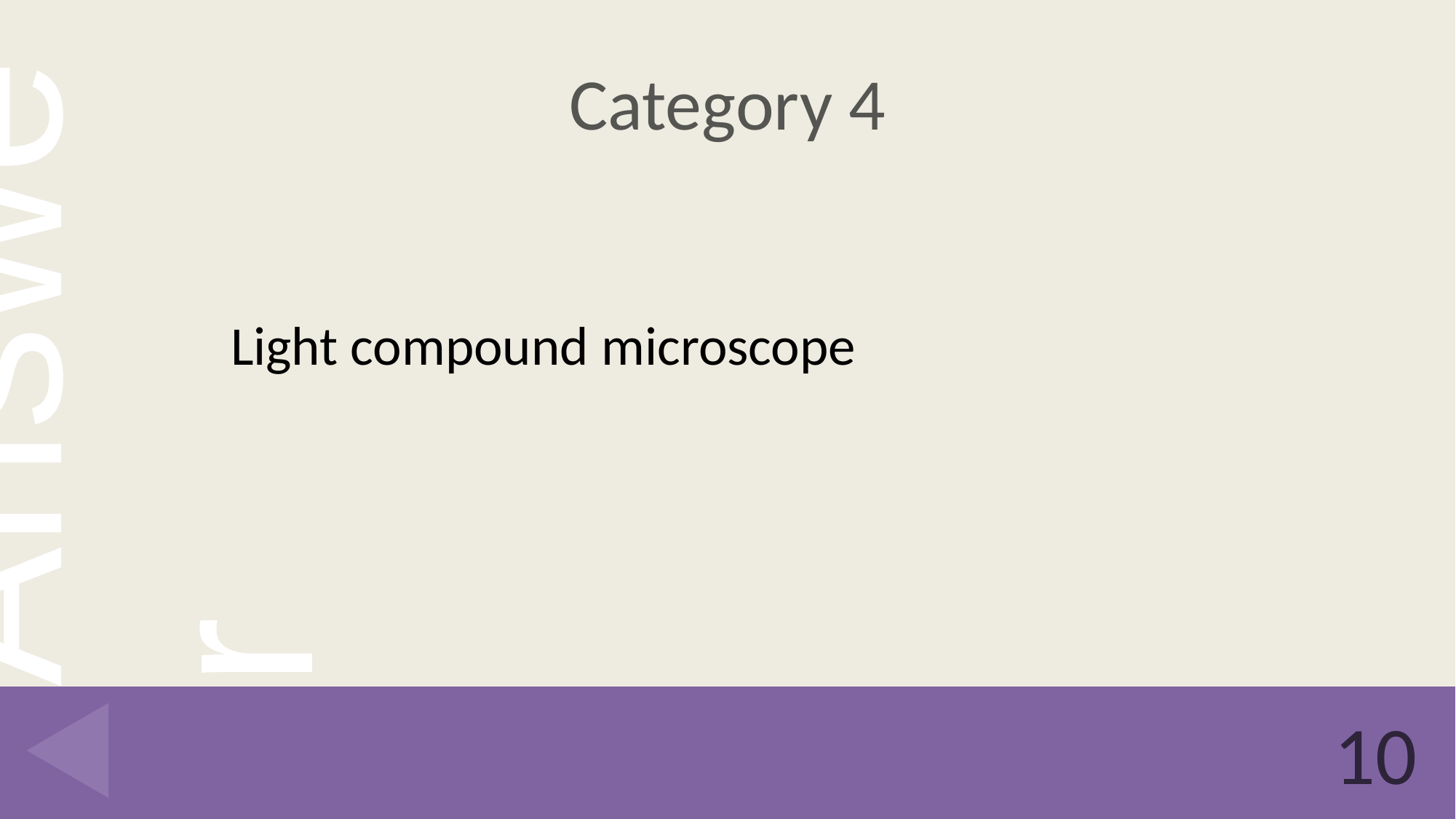

# Category 4
Light compound microscope
10